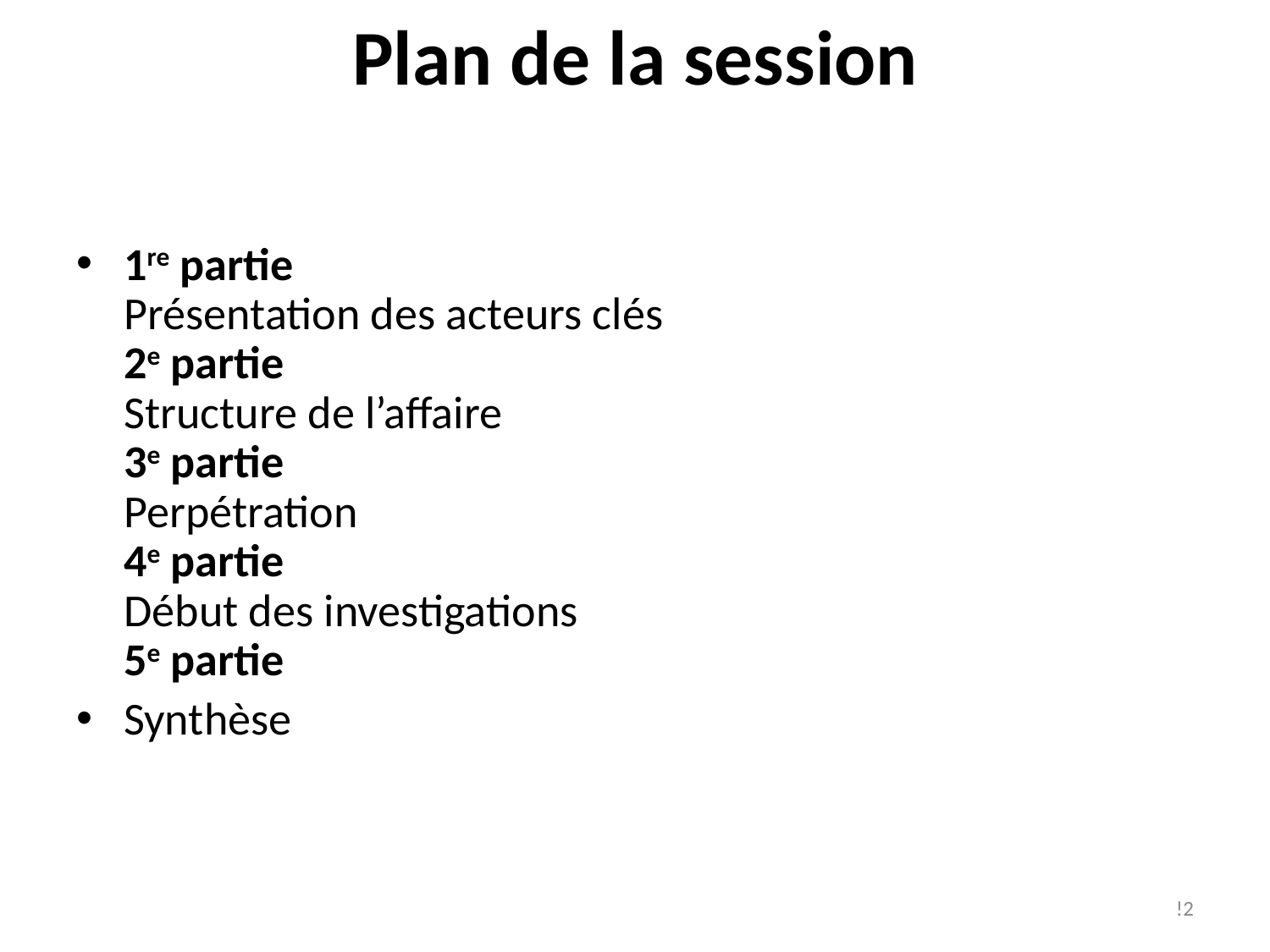

# Plan de la session

1re partie
Présentation des acteurs clés
2e partie
Structure de l’affaire
3e partie
Perpétration
4e partie
Début des investigations
5e partie
Synthèse
!2